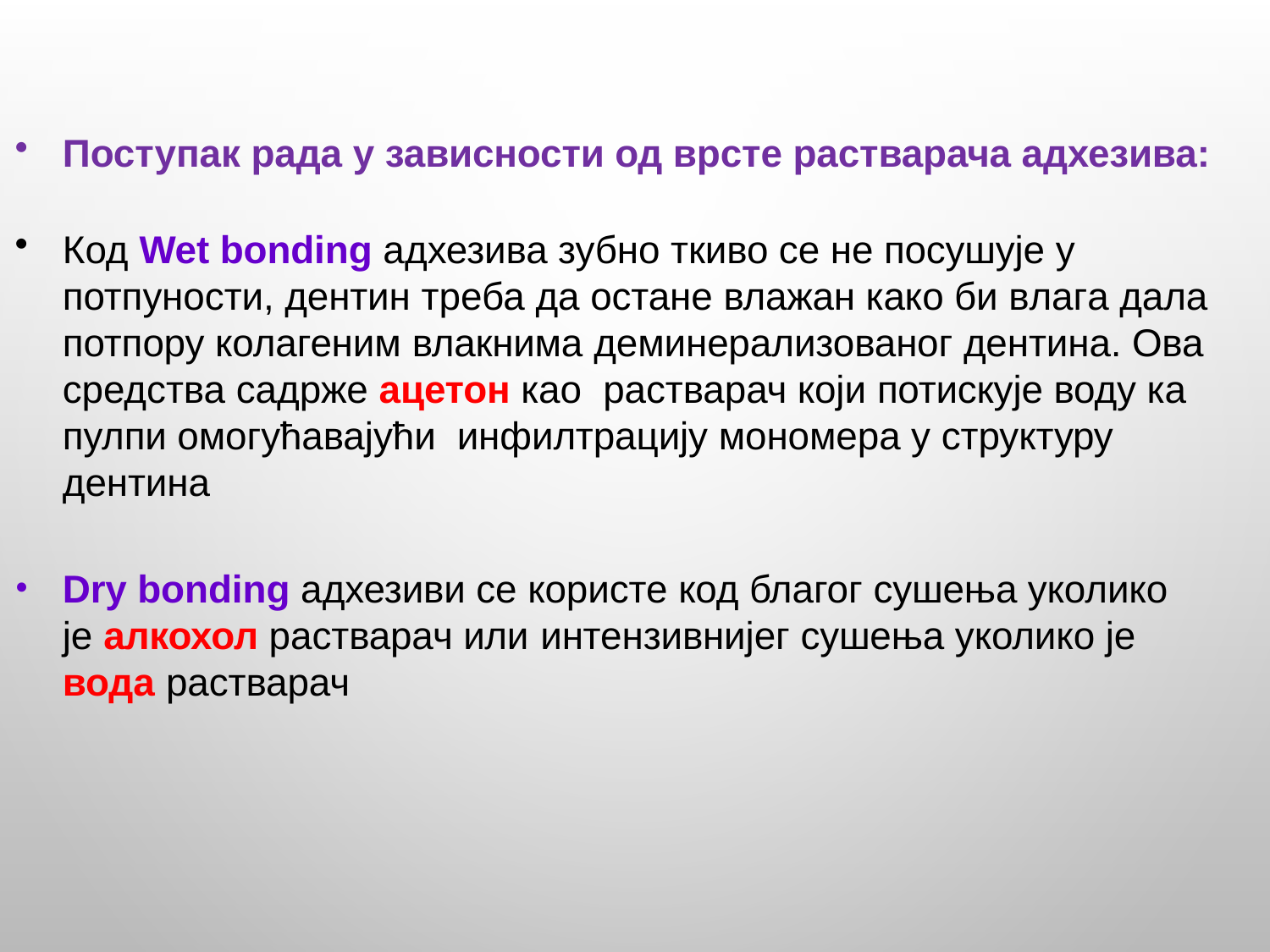

Поступак рада у зависности од врсте растварача адхезива:

Код Wet bonding адхезива зубно ткиво се не посушује у  потпуности, дентин треба да остане влажан како би влага дала потпору колагеним влакнима деминерализованог дентина. Ова средства садрже ацетон као  растварач који потискује воду ка пулпи омогућавајући  инфилтрацију мономера у структуру дентина

Dry bonding адхезиви се користе код благог сушења уколико је алкохол растварач или интензивнијег сушења уколико је вода растварач